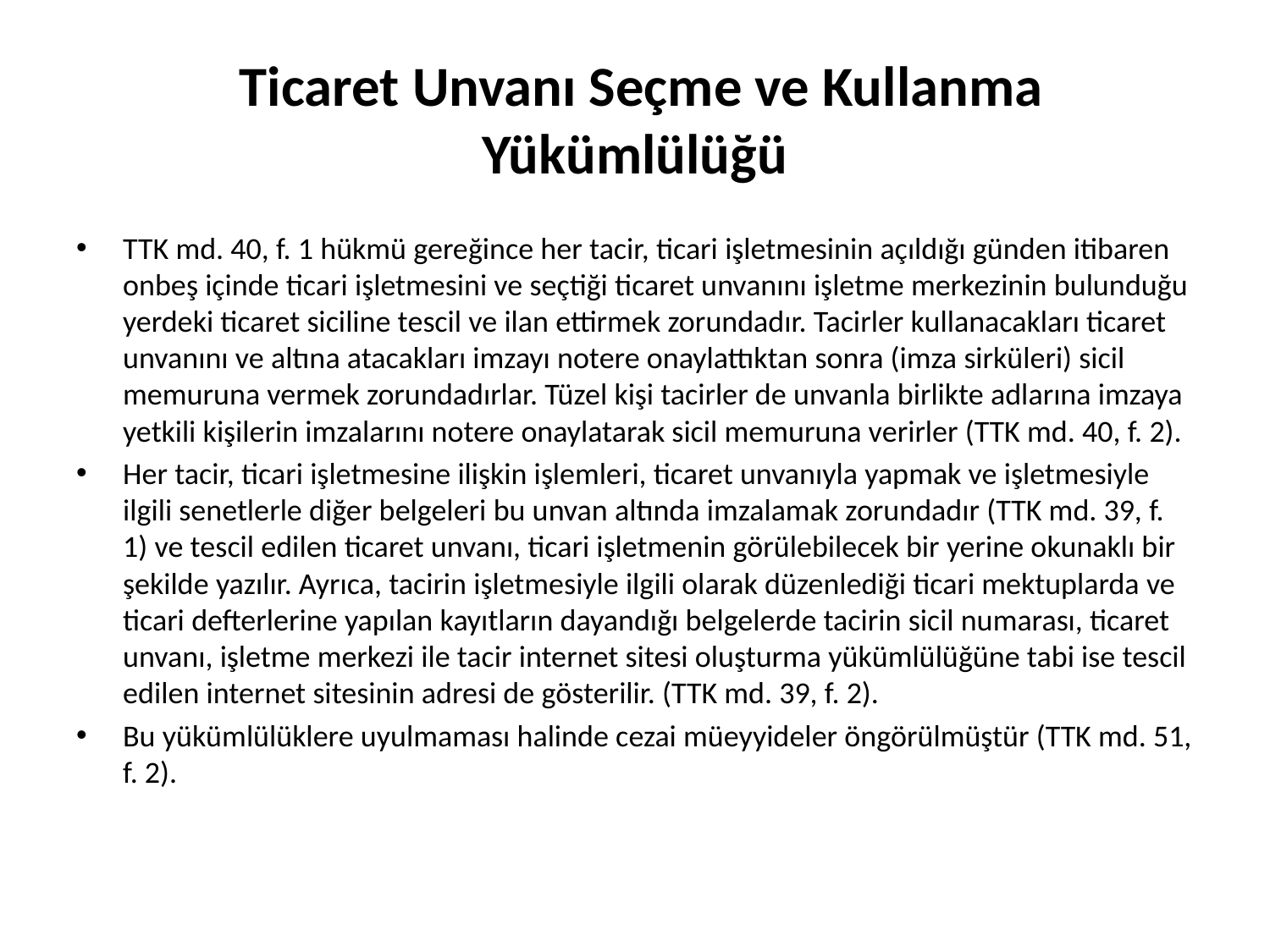

# Ticaret Unvanı Seçme ve Kullanma Yükümlülüğü
TTK md. 40, f. 1 hükmü gereğince her tacir, ticari işletmesinin açıldığı günden itibaren onbeş içinde ticari işletmesini ve seçtiği ticaret unvanını işletme merkezinin bulunduğu yerdeki ticaret siciline tescil ve ilan ettirmek zorundadır. Tacirler kullanacakları ticaret unvanını ve altına atacakları imzayı notere onaylattıktan sonra (imza sirküleri) sicil memuruna vermek zorundadırlar. Tüzel kişi tacirler de unvanla birlikte adlarına imzaya yetkili kişilerin imzalarını notere onaylatarak sicil memuruna verirler (TTK md. 40, f. 2).
Her tacir, ticari işletmesine ilişkin işlemleri, ticaret unvanıyla yapmak ve işletmesiyle ilgili senetlerle diğer belgeleri bu unvan altında imzalamak zorundadır (TTK md. 39, f. 1) ve tescil edilen ticaret unvanı, ticari işletmenin görülebilecek bir yerine okunaklı bir şekilde yazılır. Ayrıca, tacirin işletmesiyle ilgili olarak düzenlediği ticari mektuplarda ve ticari defterlerine yapılan kayıtların dayandığı belgelerde tacirin sicil numarası, ticaret unvanı, işletme merkezi ile tacir internet sitesi oluşturma yükümlülüğüne tabi ise tescil edilen internet sitesinin adresi de gösterilir. (TTK md. 39, f. 2).
Bu yükümlülüklere uyulmaması halinde cezai müeyyideler öngörülmüştür (TTK md. 51, f. 2).